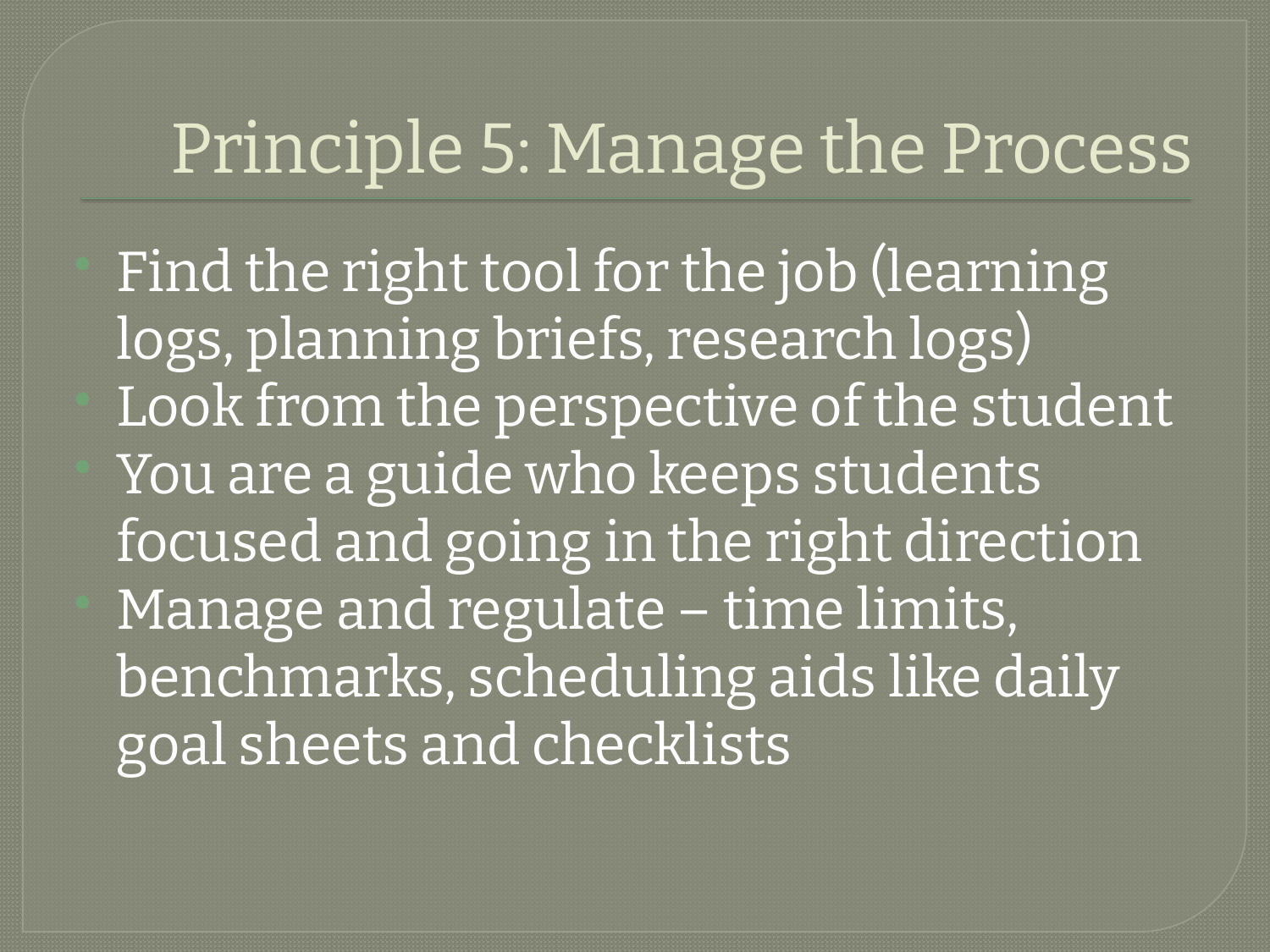

# Principle 5: Manage the Process
Find the right tool for the job (learning logs, planning briefs, research logs)
Look from the perspective of the student
You are a guide who keeps students focused and going in the right direction
Manage and regulate – time limits, benchmarks, scheduling aids like daily goal sheets and checklists